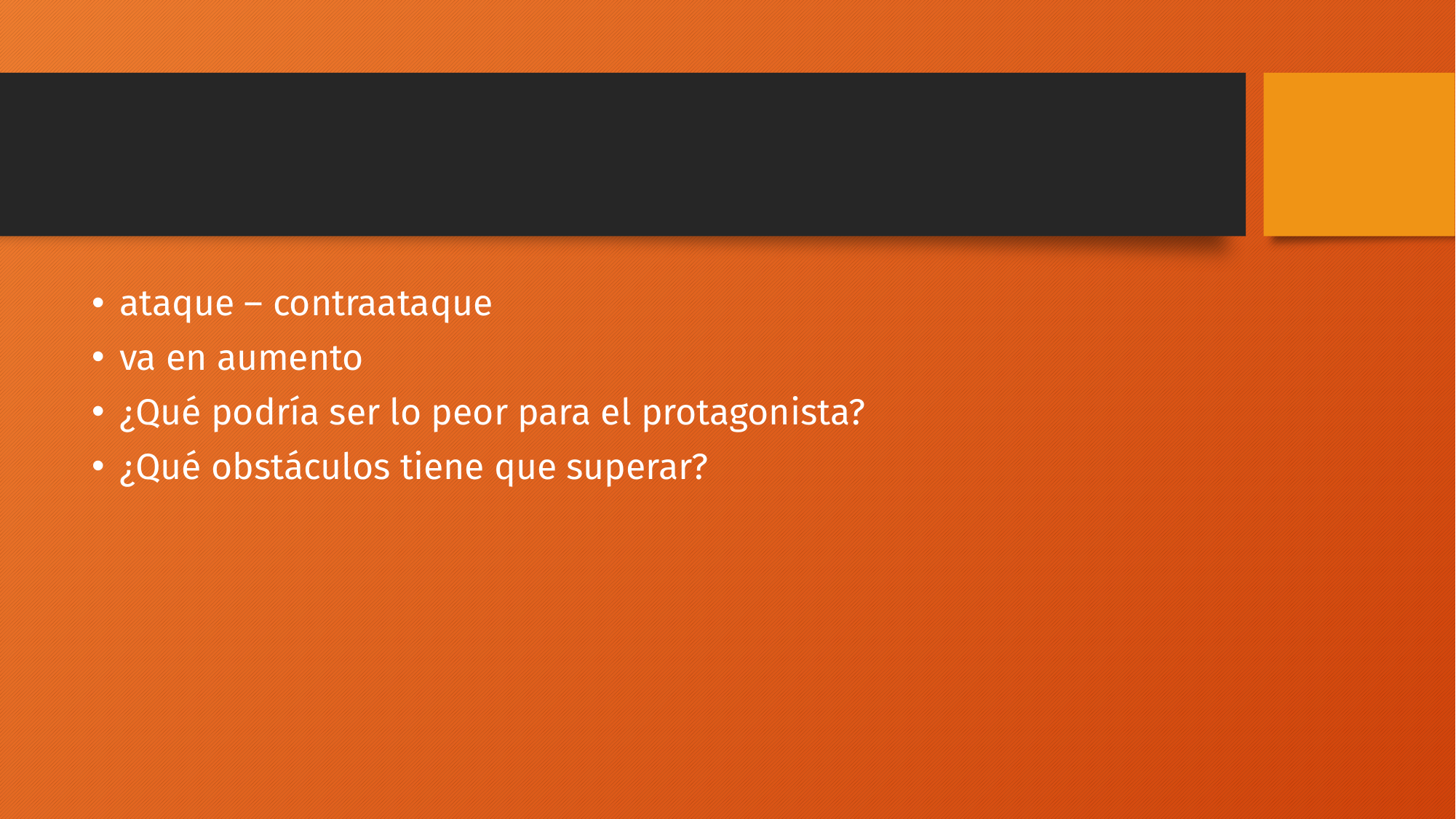

#
ataque – contraataque
va en aumento
¿Qué podría ser lo peor para el protagonista?
¿Qué obstáculos tiene que superar?